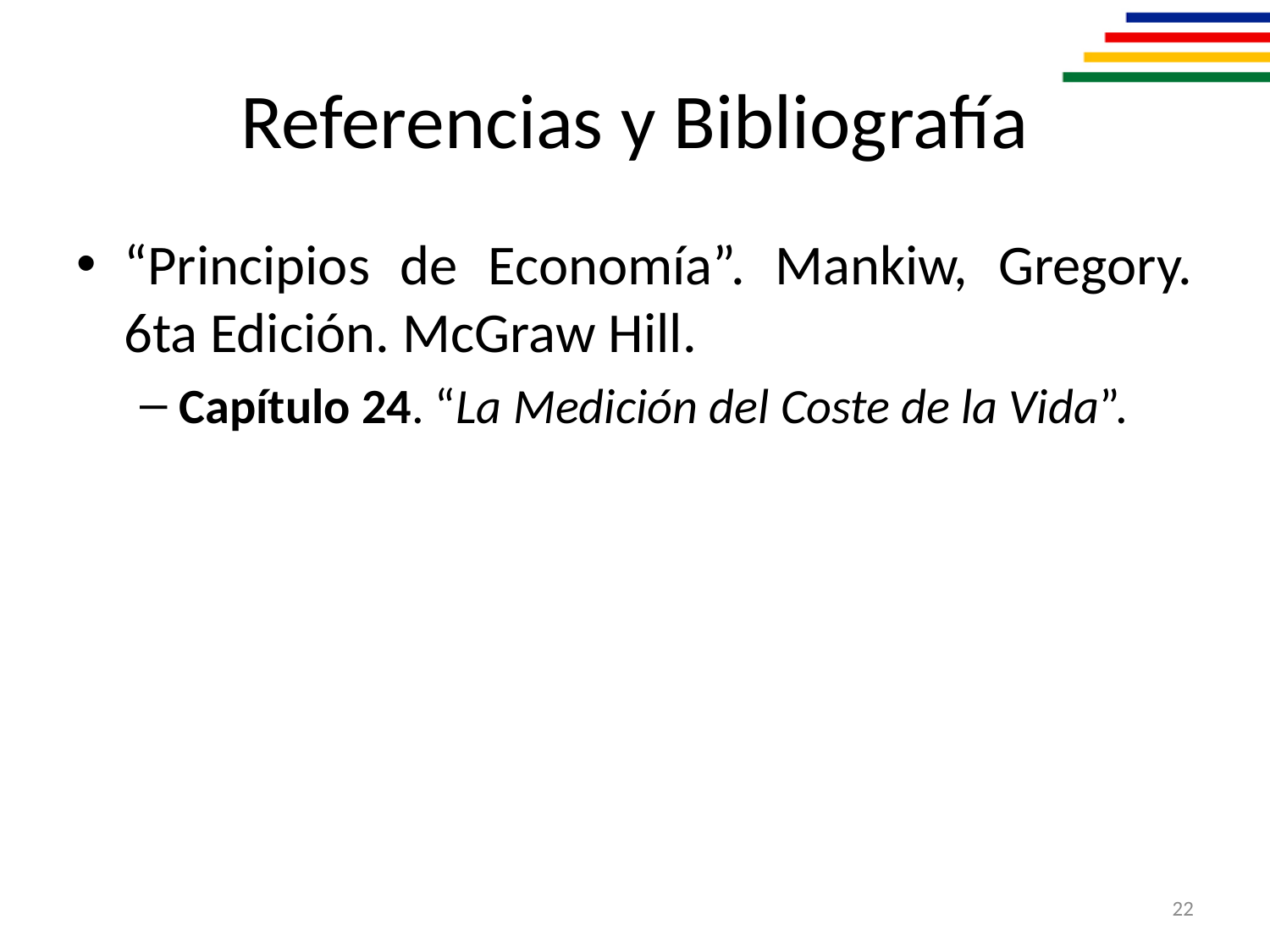

# Referencias y Bibliografía
“Principios de Economía”. Mankiw, Gregory. 6ta Edición. McGraw Hill.
Capítulo 24. “La Medición del Coste de la Vida”.

22